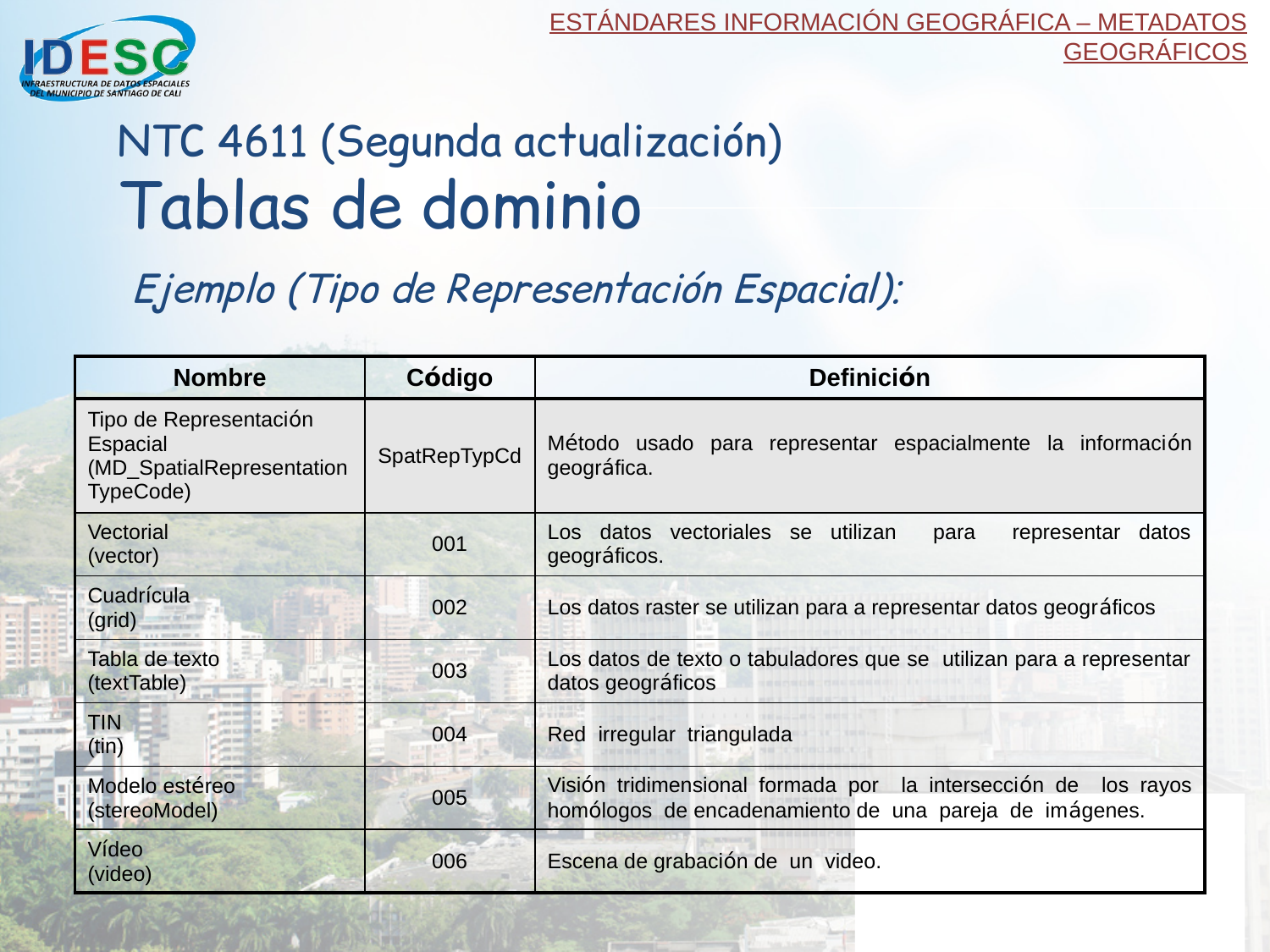

ESTÁNDARES INFORMACIÓN GEOGRÁFICA – METADATOS GEOGRÁFICOS
NTC 4611 (Segunda actualización)
Tablas de dominio
Ejemplo (Tipo de Representación Espacial):
| Nombre | Código | Definición |
| --- | --- | --- |
| Tipo de Representación Espacial (MD\_SpatialRepresentationTypeCode) | SpatRepTypCd | Método usado para representar espacialmente la información geográfica. |
| Vectorial (vector) | 001 | Los datos vectoriales se utilizan para representar datos geográficos. |
| Cuadrícula (grid) | 002 | Los datos raster se utilizan para a representar datos geográficos |
| Tabla de texto (textTable) | 003 | Los datos de texto o tabuladores que se utilizan para a representar datos geográficos |
| TIN (tin) | 004 | Red irregular triangulada |
| Modelo estéreo (stereoModel) | 005 | Visión tridimensional formada por la intersección de los rayos homólogos de encadenamiento de una pareja de imágenes. |
| Vídeo (video) | 006 | Escena de grabación de un video. |